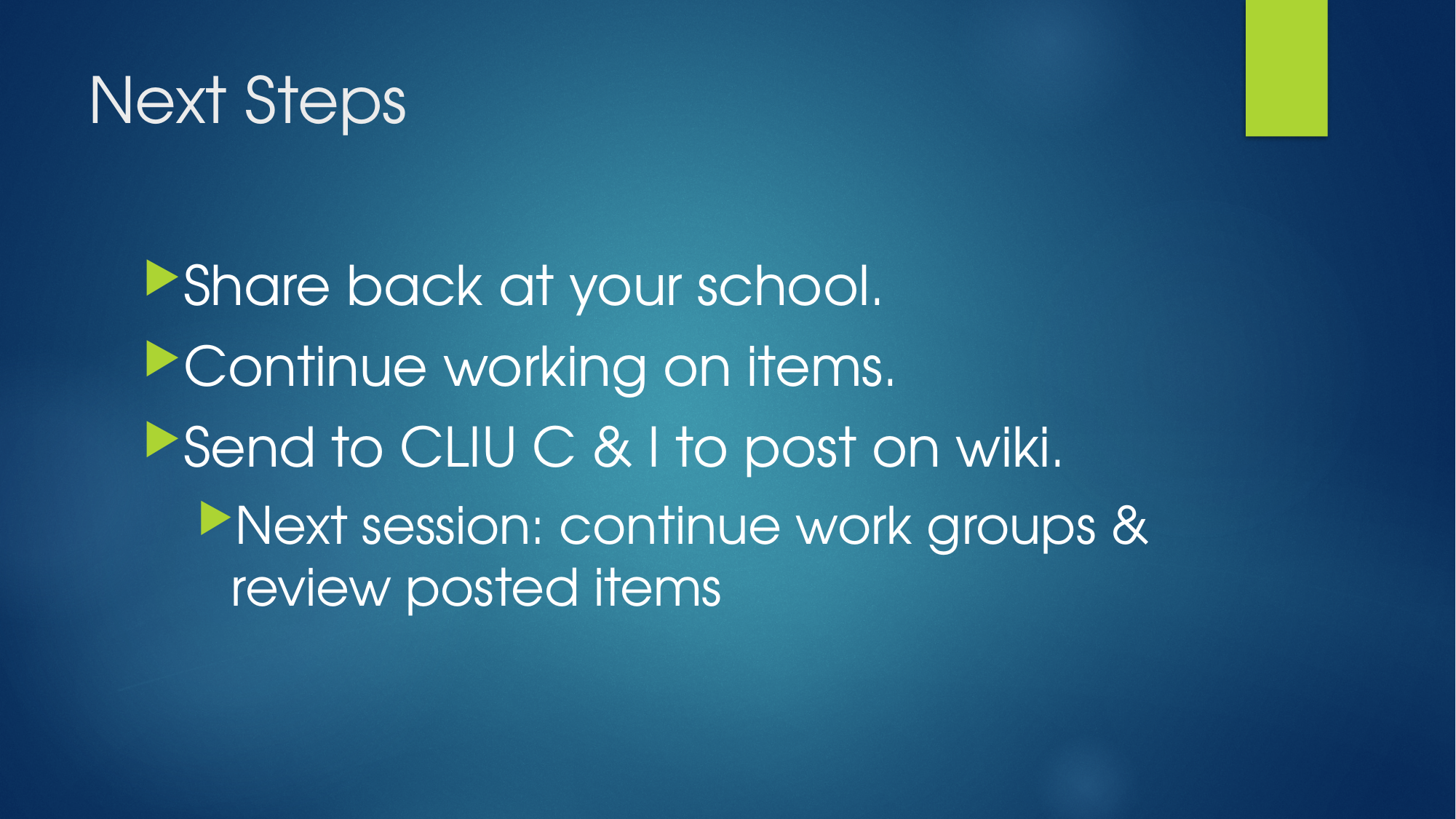

# Next Steps
Share back at your school.
Continue working on items.
Send to CLIU C & I to post on wiki.
Next session: continue work groups & review posted items